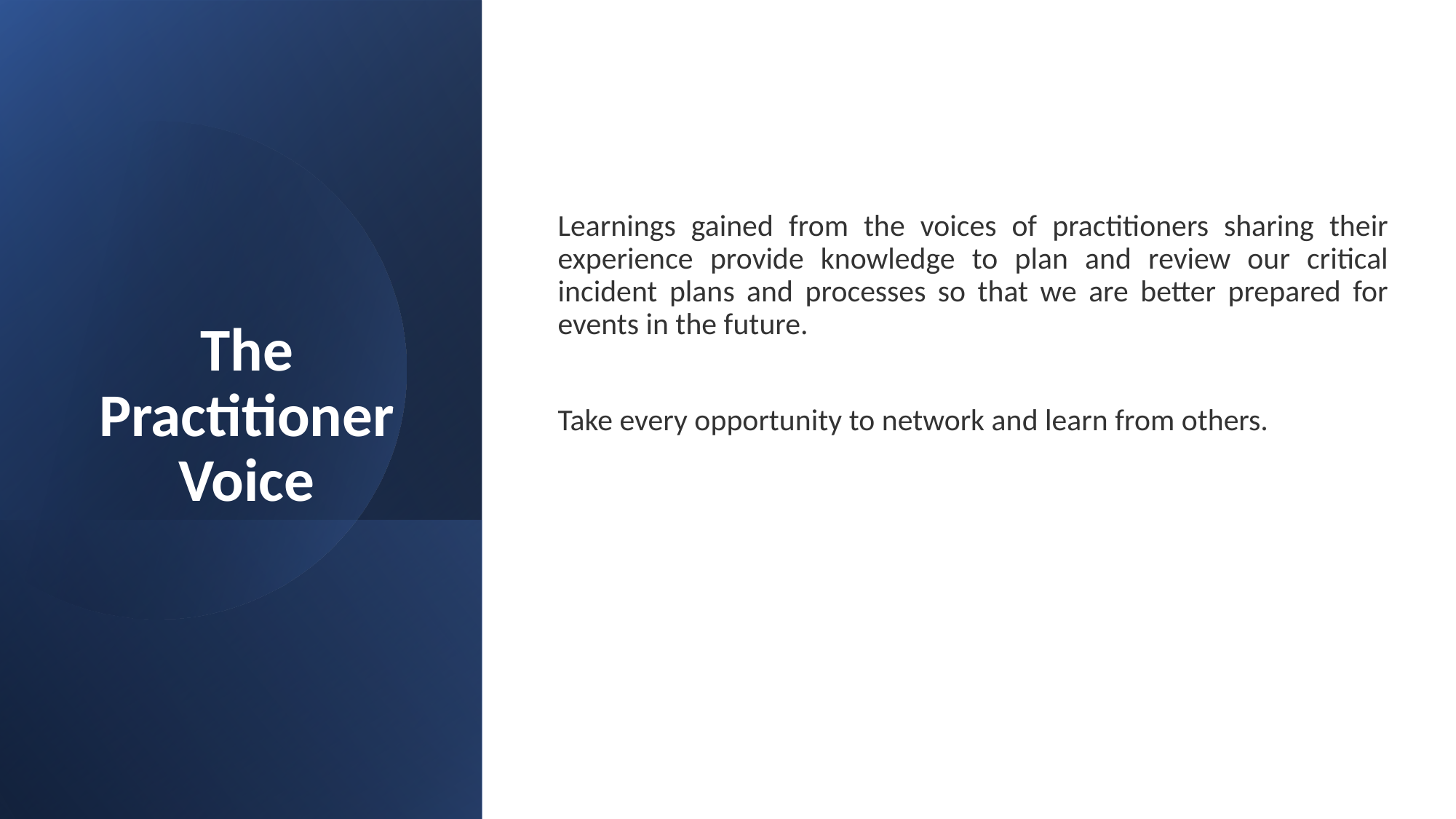

Learnings gained from the voices of practitioners sharing their experience provide knowledge to plan and review our critical incident plans and processes so that we are better prepared for events in the future.

Take every opportunity to network and learn from others.

# The Practitioner Voice